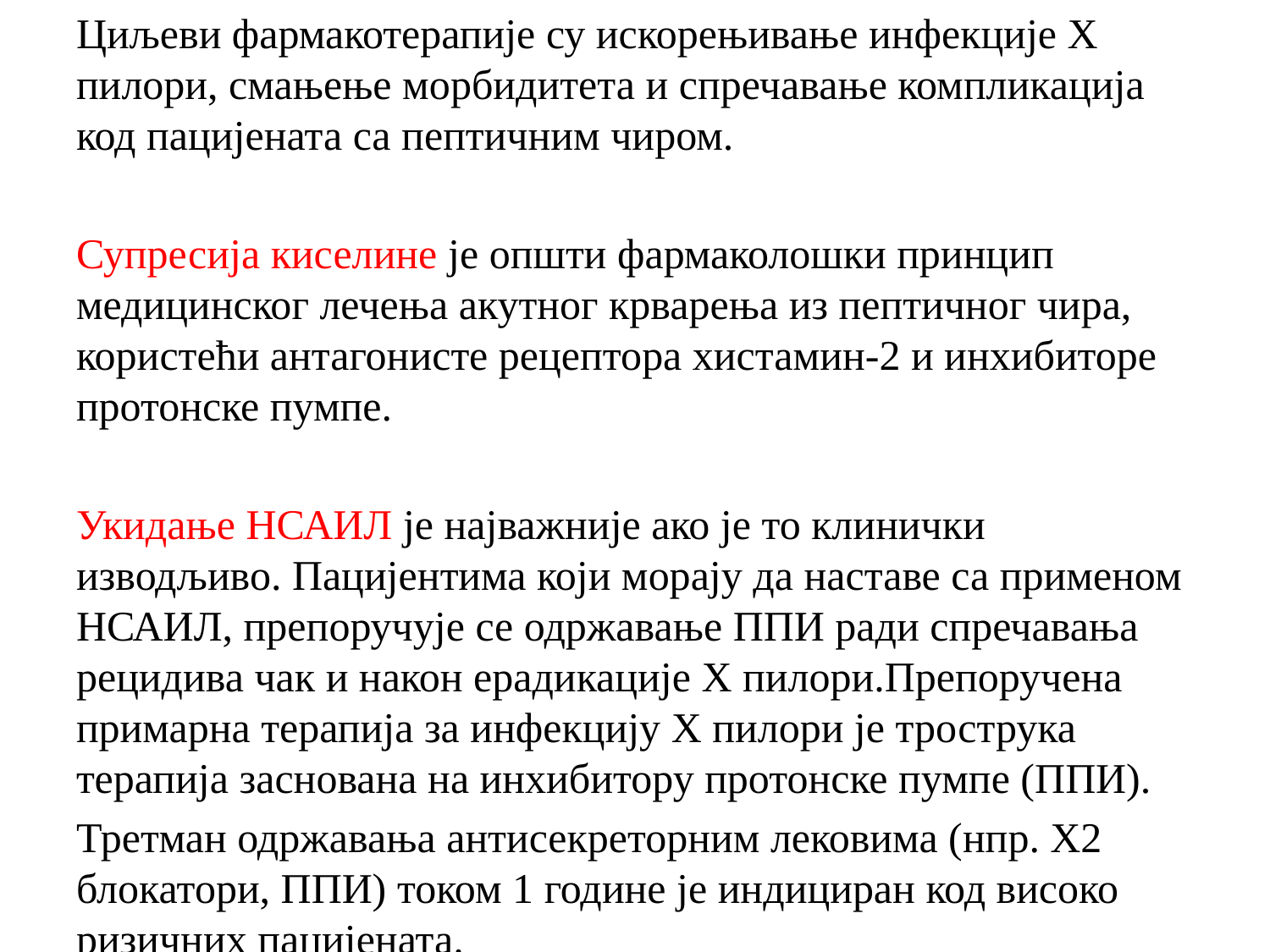

Циљеви фармакотерапије су искорењивање инфекције Х пилори, смањење морбидитета и спречавање компликација код пацијената са пептичним чиром.

Супресија киселине је општи фармаколошки принцип медицинског лечења акутног крварења из пептичног чира, користећи антагонисте рецептора хистамин-2 и инхибиторе протонске пумпе.

Укидање НСАИЛ је најважније ако је то клинички изводљиво. Пацијентима који морају да наставе са применом НСАИЛ, препоручује се одржавање ППИ ради спречавања рецидива чак и након ерадикације Х пилори.Препоручена примарна терапија за инфекцију Х пилори је трострука терапија заснована на инхибитору протонске пумпе (ППИ).
Третман одржавања антисекреторним лековима (нпр. Х2 блокатори, ППИ) током 1 године је индициран код високо ризичних пацијената.

#